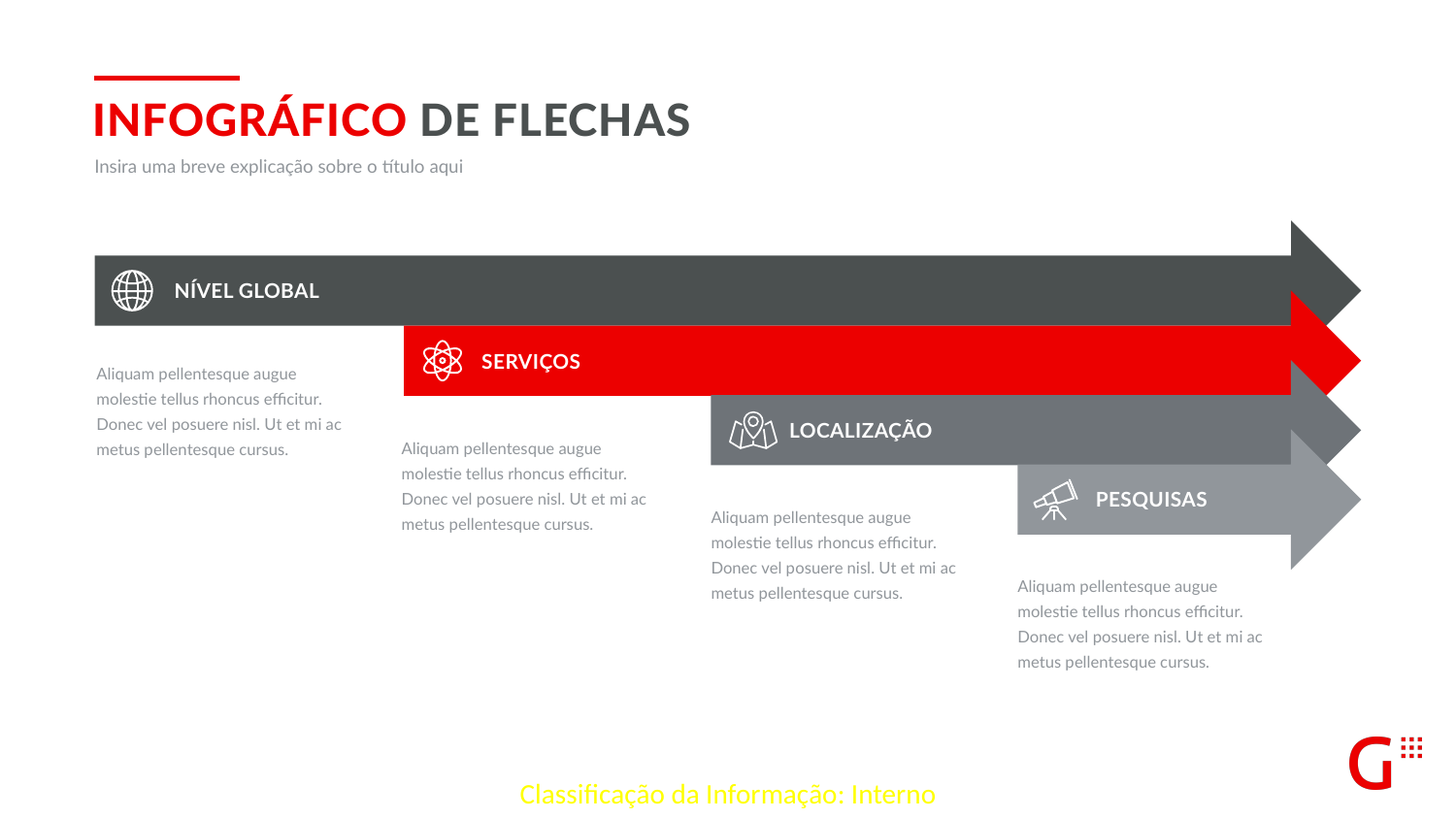

INFOGRÁFICO DE FLECHAS
Insira uma breve explicação sobre o título aqui

NÍVEL GLOBAL

SERVIÇOS
Aliquam pellentesque augue molestie tellus rhoncus efficitur. Donec vel posuere nisl. Ut et mi ac metus pellentesque cursus.

LOCALIZAÇÃO

Aliquam pellentesque augue molestie tellus rhoncus efficitur. Donec vel posuere nisl. Ut et mi ac metus pellentesque cursus.

PESQUISAS
Aliquam pellentesque augue molestie tellus rhoncus efficitur. Donec vel posuere nisl. Ut et mi ac metus pellentesque cursus.
Aliquam pellentesque augue molestie tellus rhoncus efficitur. Donec vel posuere nisl. Ut et mi ac metus pellentesque cursus.